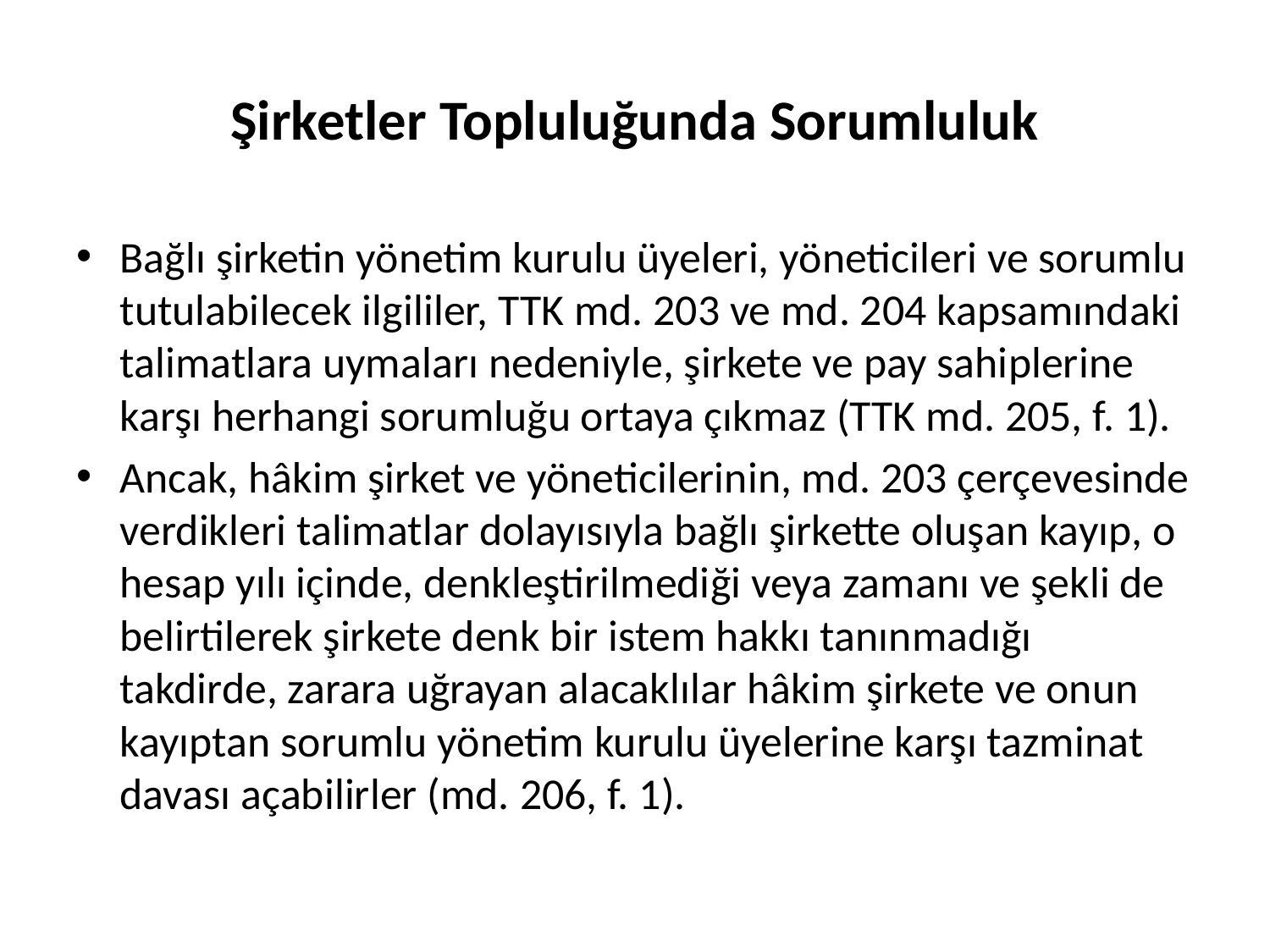

# Şirketler Topluluğunda Sorumluluk
Bağlı şirketin yönetim kurulu üyeleri, yöneticileri ve sorumlu tutulabilecek ilgililer, TTK md. 203 ve md. 204 kapsamındaki talimatlara uymaları nedeniyle, şirkete ve pay sahiplerine karşı herhangi sorumluğu ortaya çıkmaz (TTK md. 205, f. 1).
Ancak, hâkim şirket ve yöneticilerinin, md. 203 çerçevesinde verdikleri talimatlar dolayısıyla bağlı şirkette oluşan kayıp, o hesap yılı içinde, denkleştirilmediği veya zamanı ve şekli de belirtilerek şirkete denk bir istem hakkı tanınmadığı takdirde, zarara uğrayan alacaklılar hâkim şirkete ve onun kayıptan sorumlu yönetim kurulu üyelerine karşı tazminat davası açabilirler (md. 206, f. 1).